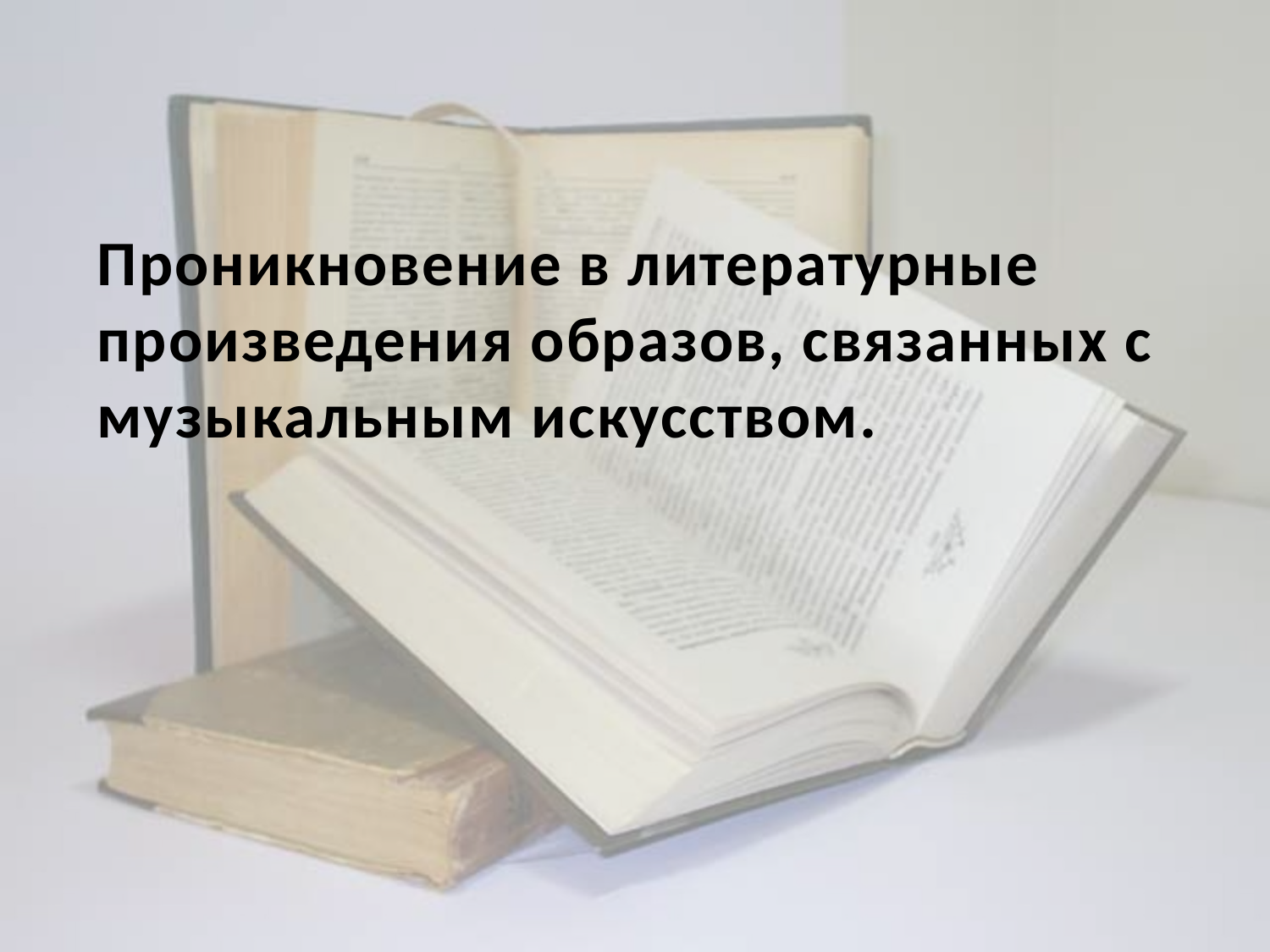

Проникновение в литературные произведения образов, связанных с музыкальным искусством.